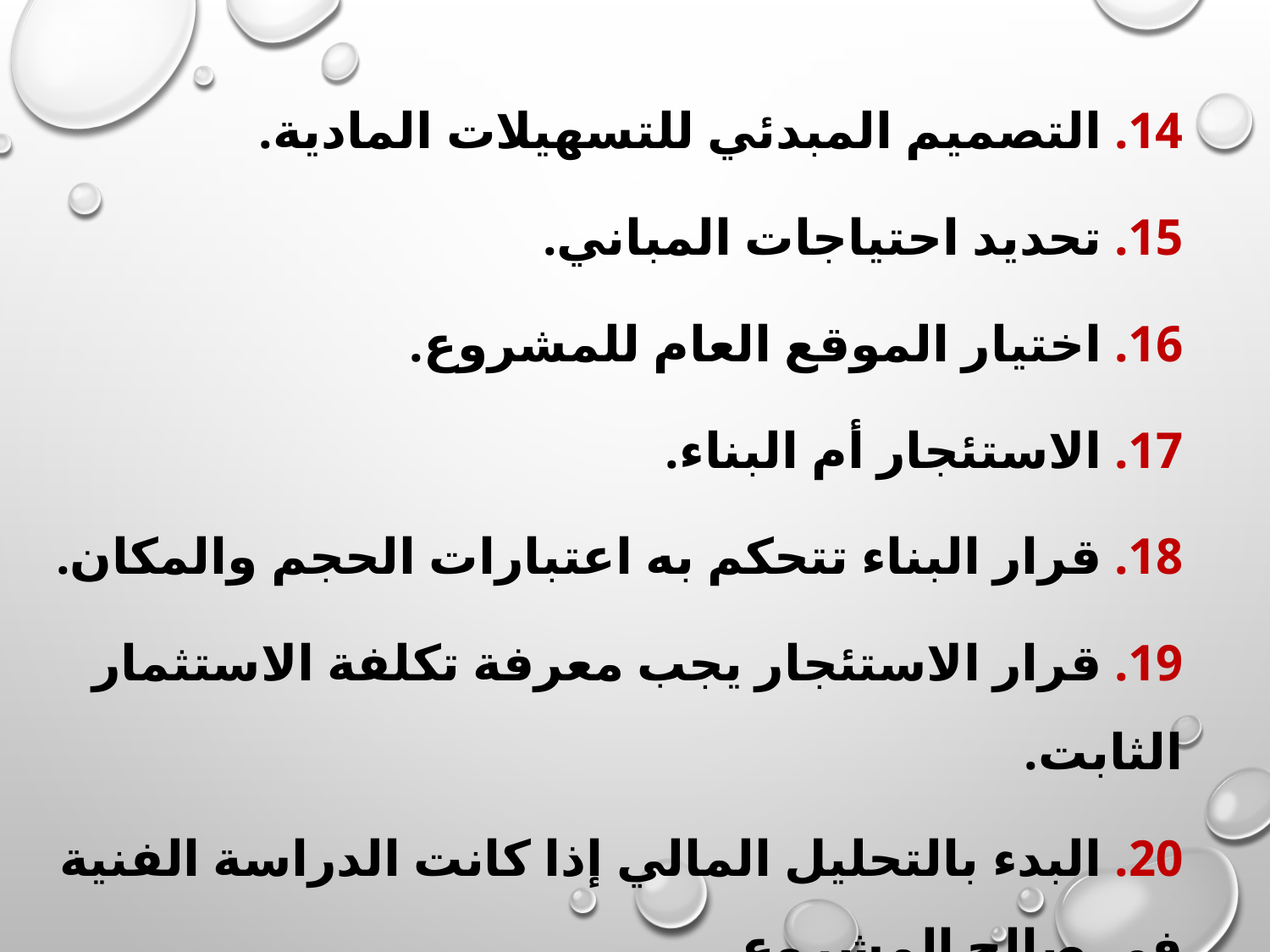

14. التصميم المبدئي للتسهيلات المادية.
15. تحديد احتياجات المباني.
16. اختيار الموقع العام للمشروع.
17. الاستئجار أم البناء.
18. قرار البناء تتحكم به اعتبارات الحجم والمكان.
19. قرار الاستئجار يجب معرفة تكلفة الاستثمار الثابت.
20. البدء بالتحليل المالي إذا كانت الدراسة الفنية في صالح المشروع.